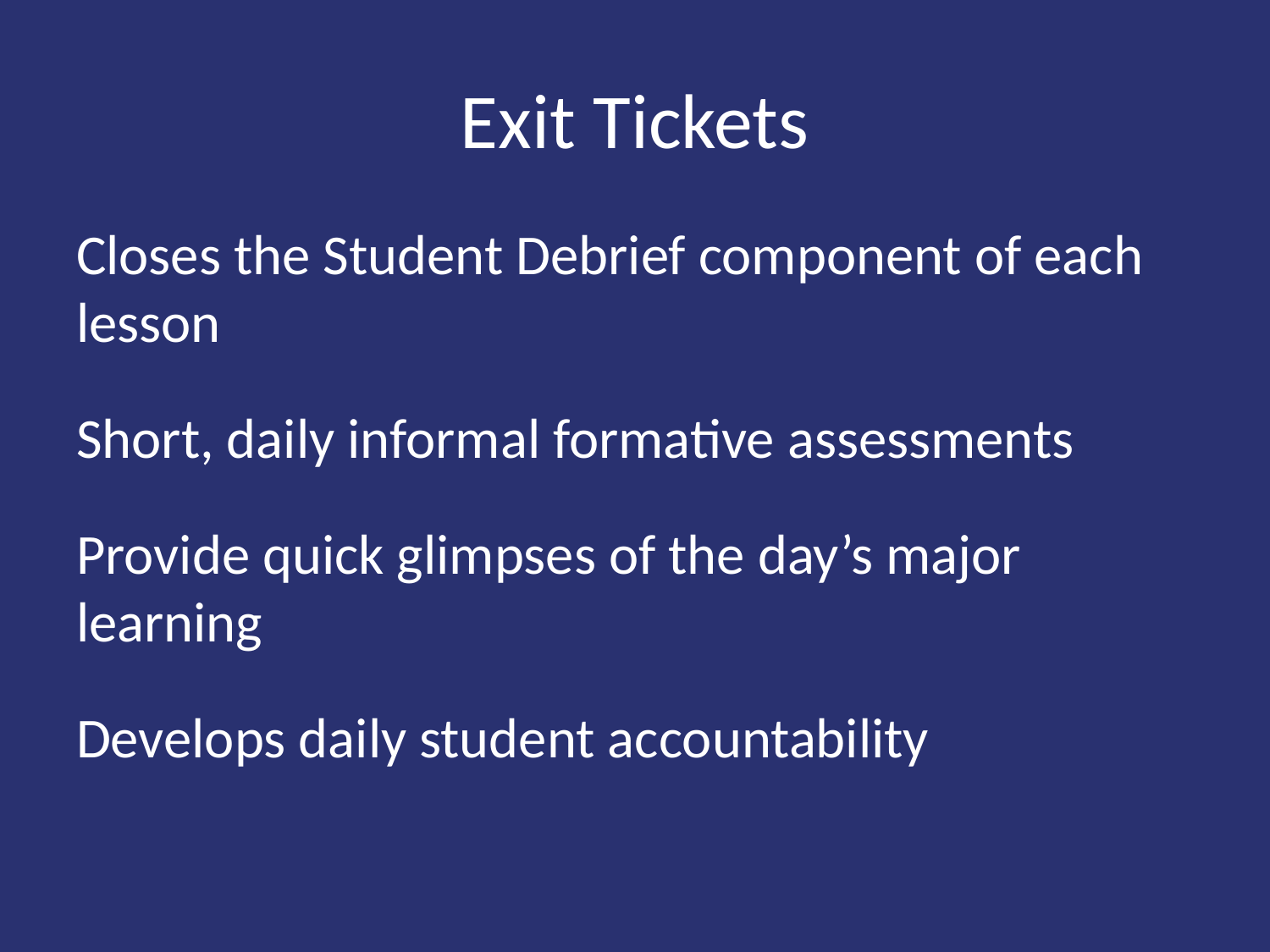

# Exit Tickets
Closes the Student Debrief component of each lesson

Short, daily informal formative assessments

Provide quick glimpses of the day’s major learning

Develops daily student accountability